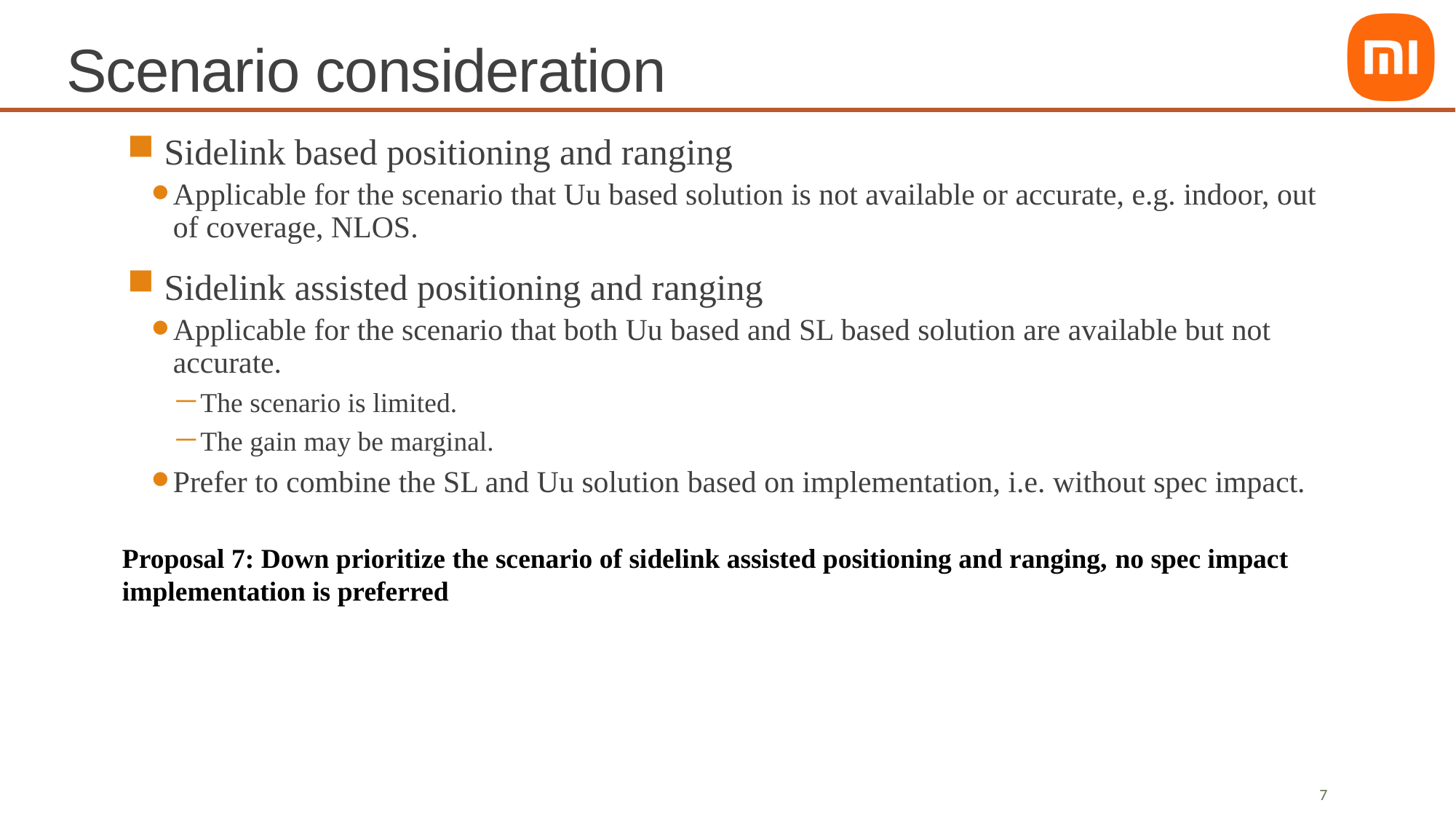

# Scenario consideration
 Sidelink based positioning and ranging
Applicable for the scenario that Uu based solution is not available or accurate, e.g. indoor, out of coverage, NLOS.
 Sidelink assisted positioning and ranging
Applicable for the scenario that both Uu based and SL based solution are available but not accurate.
The scenario is limited.
The gain may be marginal.
Prefer to combine the SL and Uu solution based on implementation, i.e. without spec impact.
Proposal 7: Down prioritize the scenario of sidelink assisted positioning and ranging, no spec impact implementation is preferred